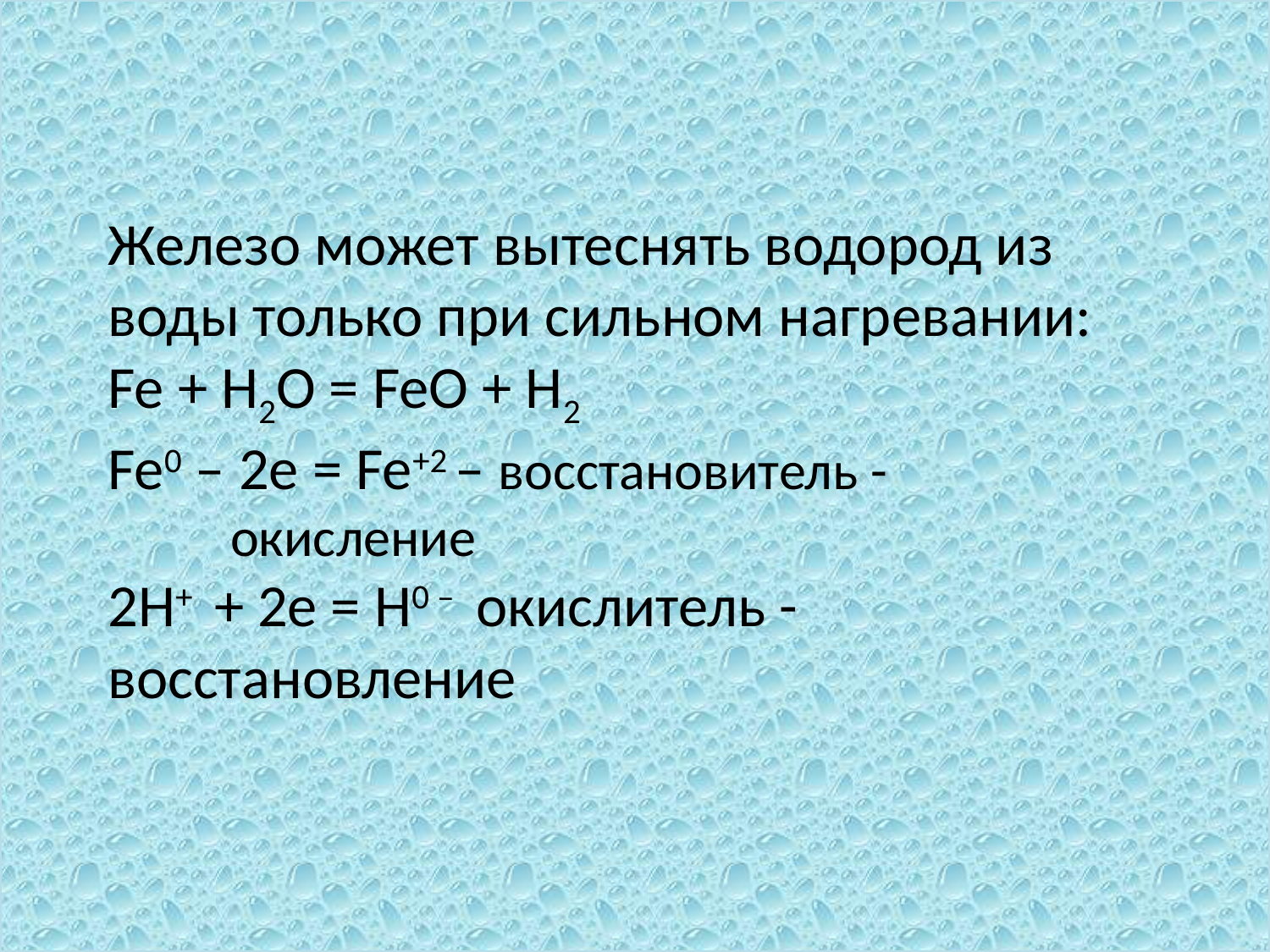

# Железо может вытеснять водород из воды только при сильном нагревании: Fe + H2O = FeO + H2 Fe0 – 2e = Fe+2 – восстановитель -                                 окисление 2Н+  + 2е = Н0 –  окислитель - восстановление